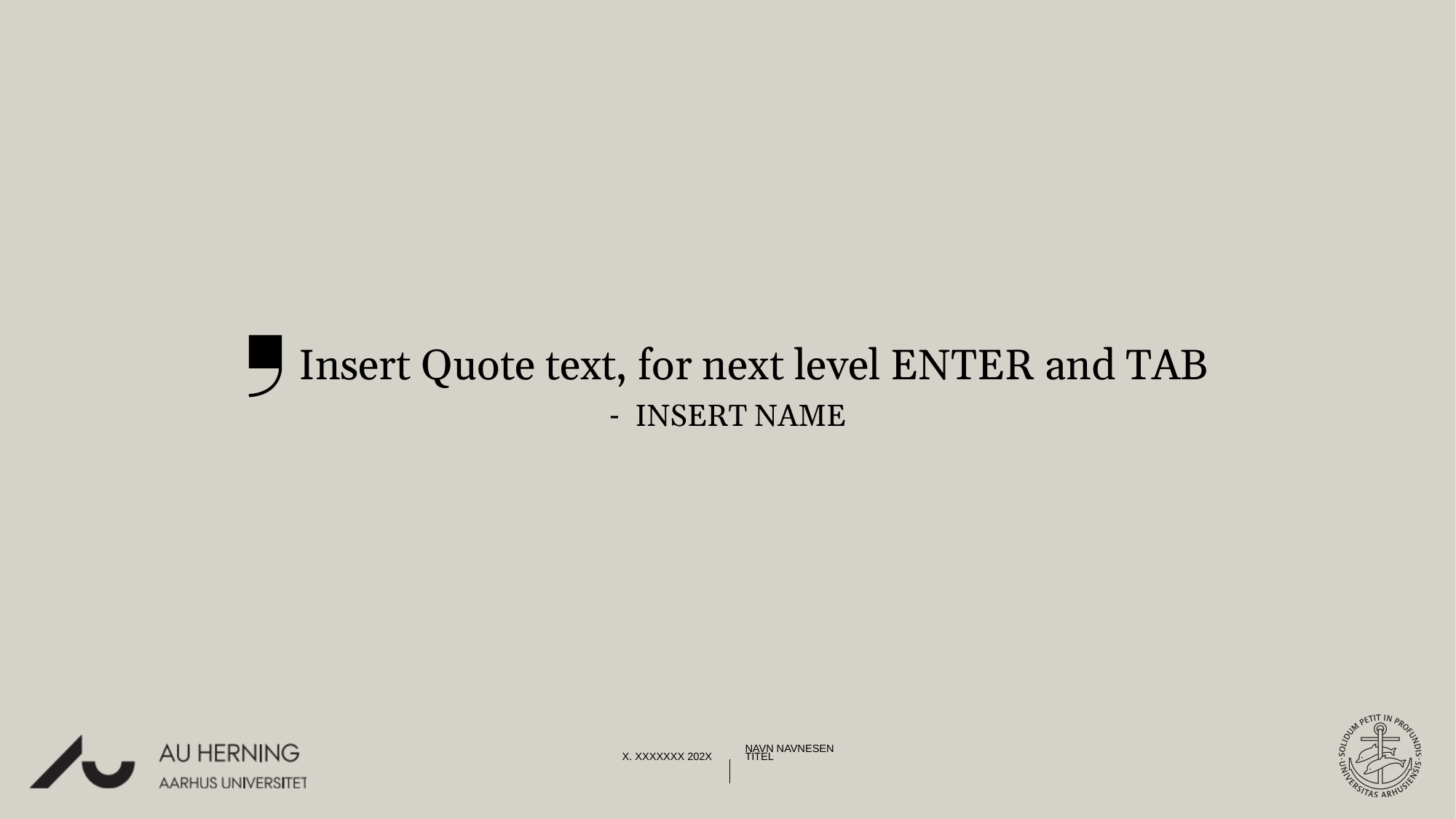

Insert Quote text, for next level ENTER and TAB
Insert Name
07.08.2023